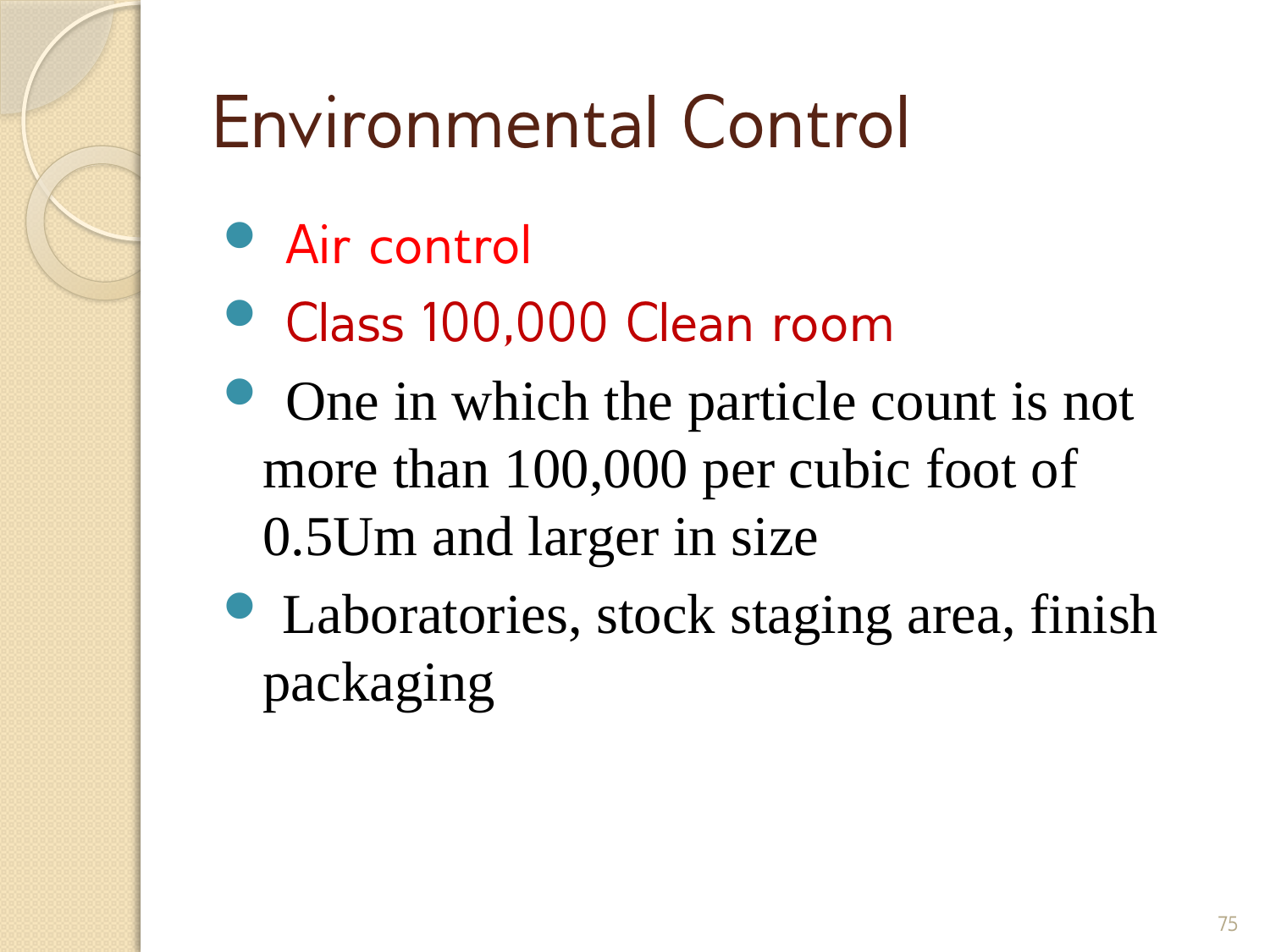

# Environmental Control
 Air control
 Class 100,000 Clean room
 One in which the particle count is not more than 100,000 per cubic foot of 0.5Um and larger in size
 Laboratories, stock staging area, finish packaging
75